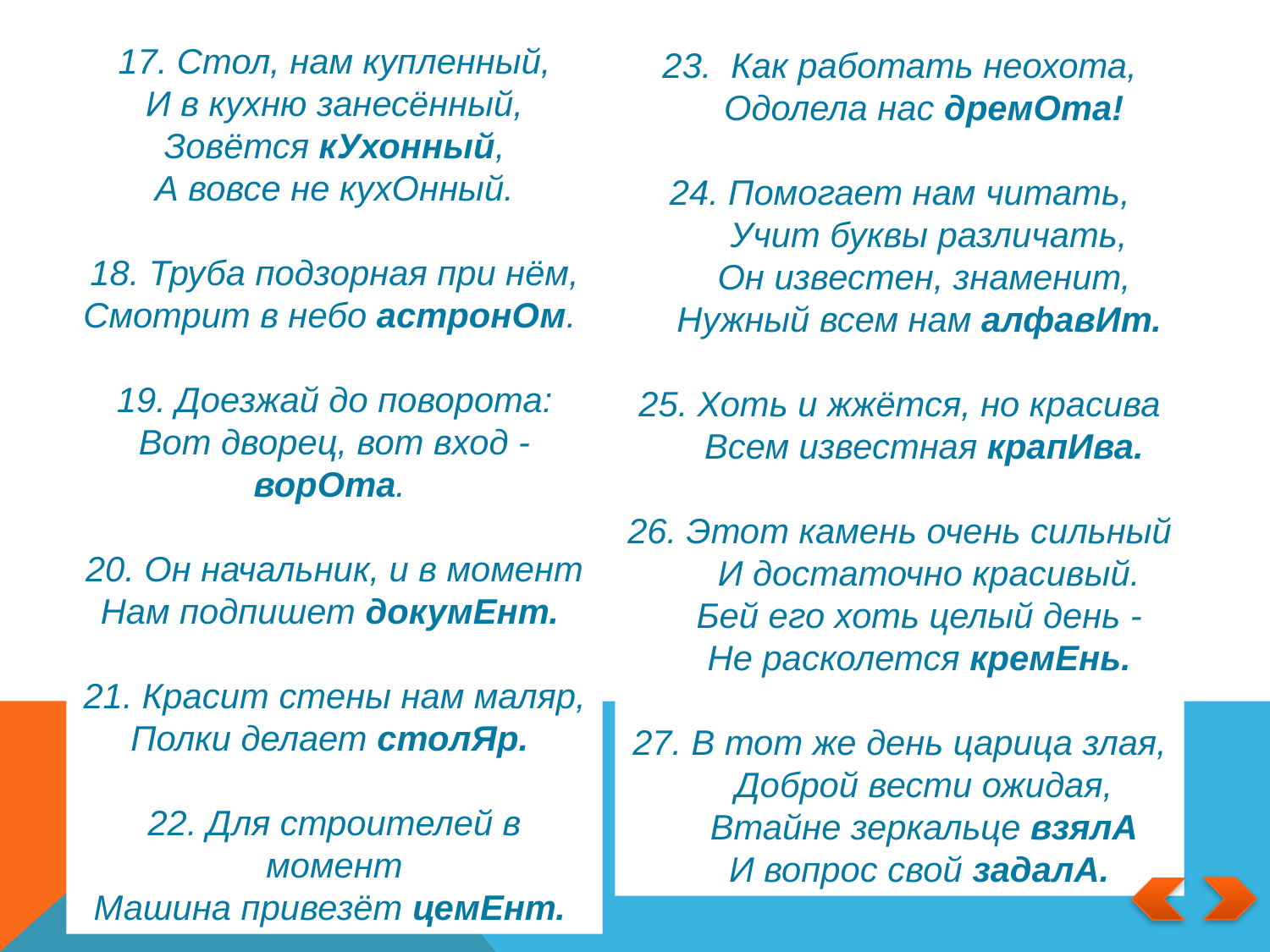

23.  Как работать неохота,
      Одолела нас дремОта!

24. Помогает нам читать,
      Учит буквы различать,
     Он известен, знаменит,
     Нужный всем нам алфавИт.

25. Хоть и жжётся, но красива
      Всем известная крапИва.

26. Этот камень очень сильный
      И достаточно красивый.
     Бей его хоть целый день -
     Не расколется кремЕнь.

27. В тот же день царица злая,
     Доброй вести ожидая,
     Втайне зеркальце взялА
     И вопрос свой задалА.
17. Стол, нам купленный,
И в кухню занесённый,
Зовётся кУхонный,
А вовсе не кухОнный.

18. Труба подзорная при нём,
Смотрит в небо астронОм.

19. Доезжай до поворота:
Вот дворец, вот вход - ворОта.

20. Он начальник, и в момент
Нам подпишет докумЕнт.

21. Красит стены нам маляр,
Полки делает столЯр.

22. Для строителей в момент
Машина привезёт цемЕнт.